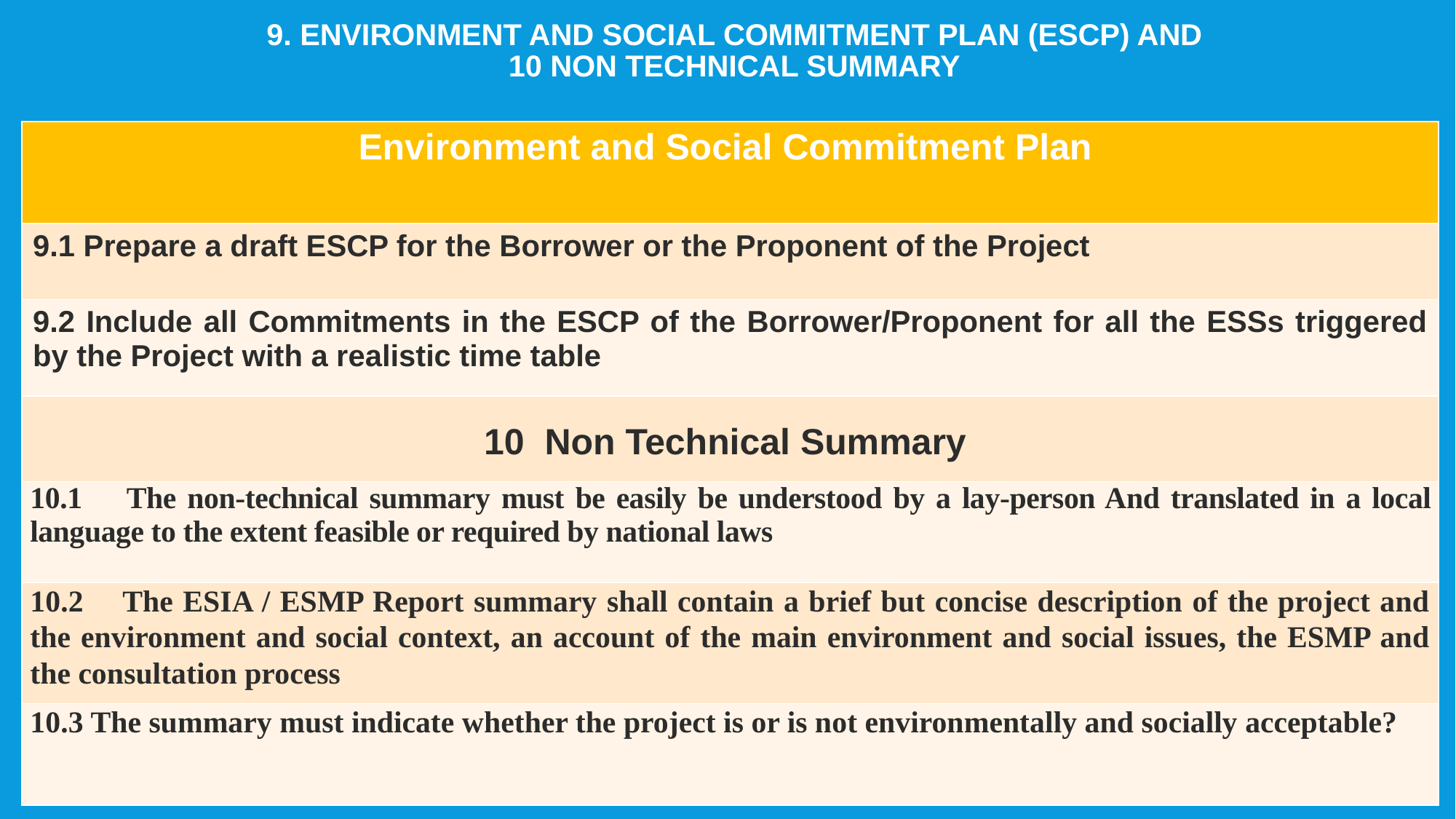

9. Environment and Social Commitment Plan (ESCP) and
10 Non Technical Summary
| Environment and Social Commitment Plan |
| --- |
| 9.1 Prepare a draft ESCP for the Borrower or the Proponent of the Project |
| 9.2 Include all Commitments in the ESCP of the Borrower/Proponent for all the ESSs triggered by the Project with a realistic time table |
| 10 Non Technical Summary |
| 10.1 The non-technical summary must be easily be understood by a lay-person And translated in a local language to the extent feasible or required by national laws |
| 10.2 The ESIA / ESMP Report summary shall contain a brief but concise description of the project and the environment and social context, an account of the main environment and social issues, the ESMP and the consultation process |
| 10.3 The summary must indicate whether the project is or is not environmentally and socially acceptable? |